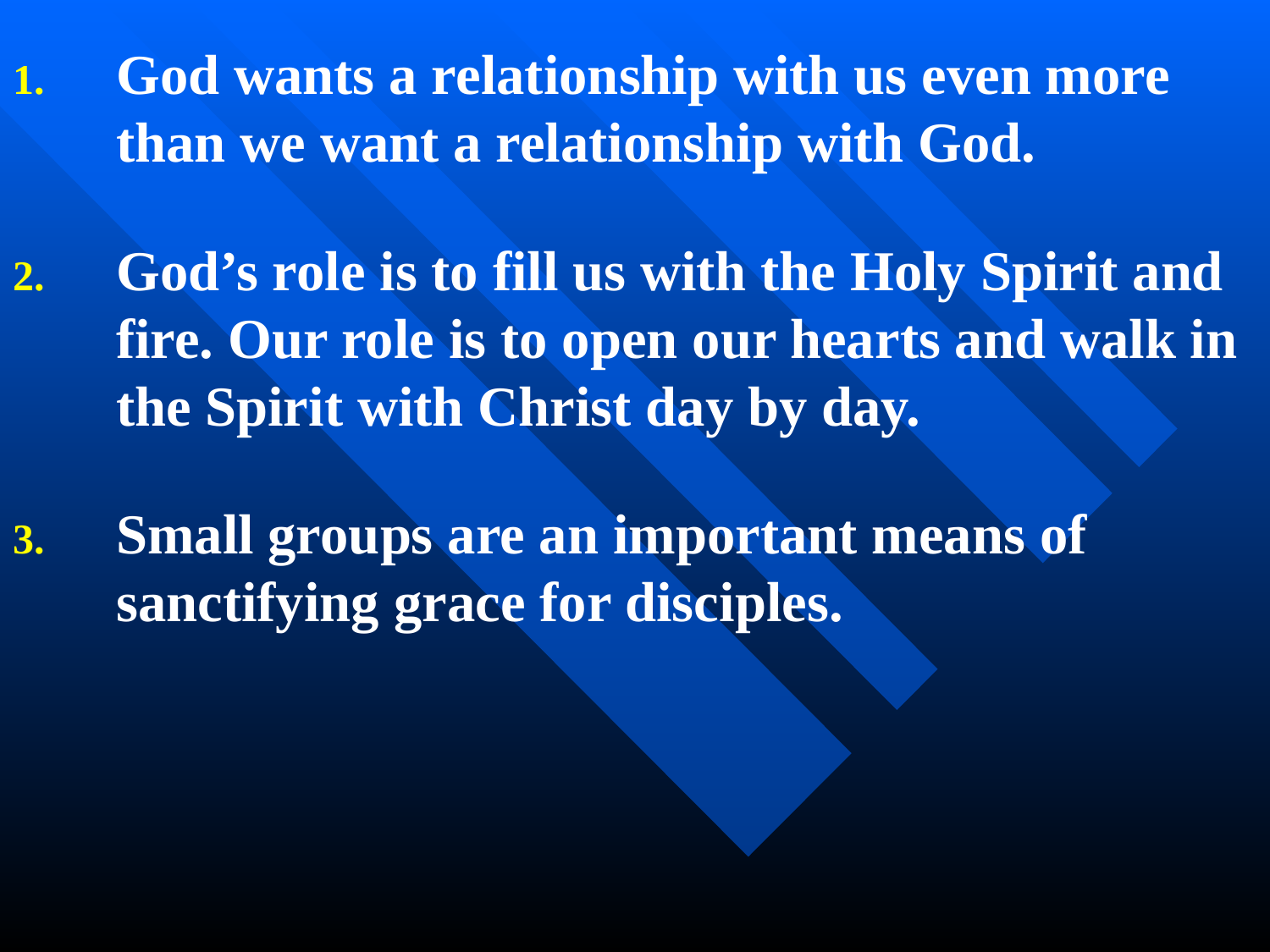

God wants a relationship with us even more than we want a relationship with God.

God’s role is to fill us with the Holy Spirit and fire. Our role is to open our hearts and walk in the Spirit with Christ day by day.

Small groups are an important means of sanctifying grace for disciples.